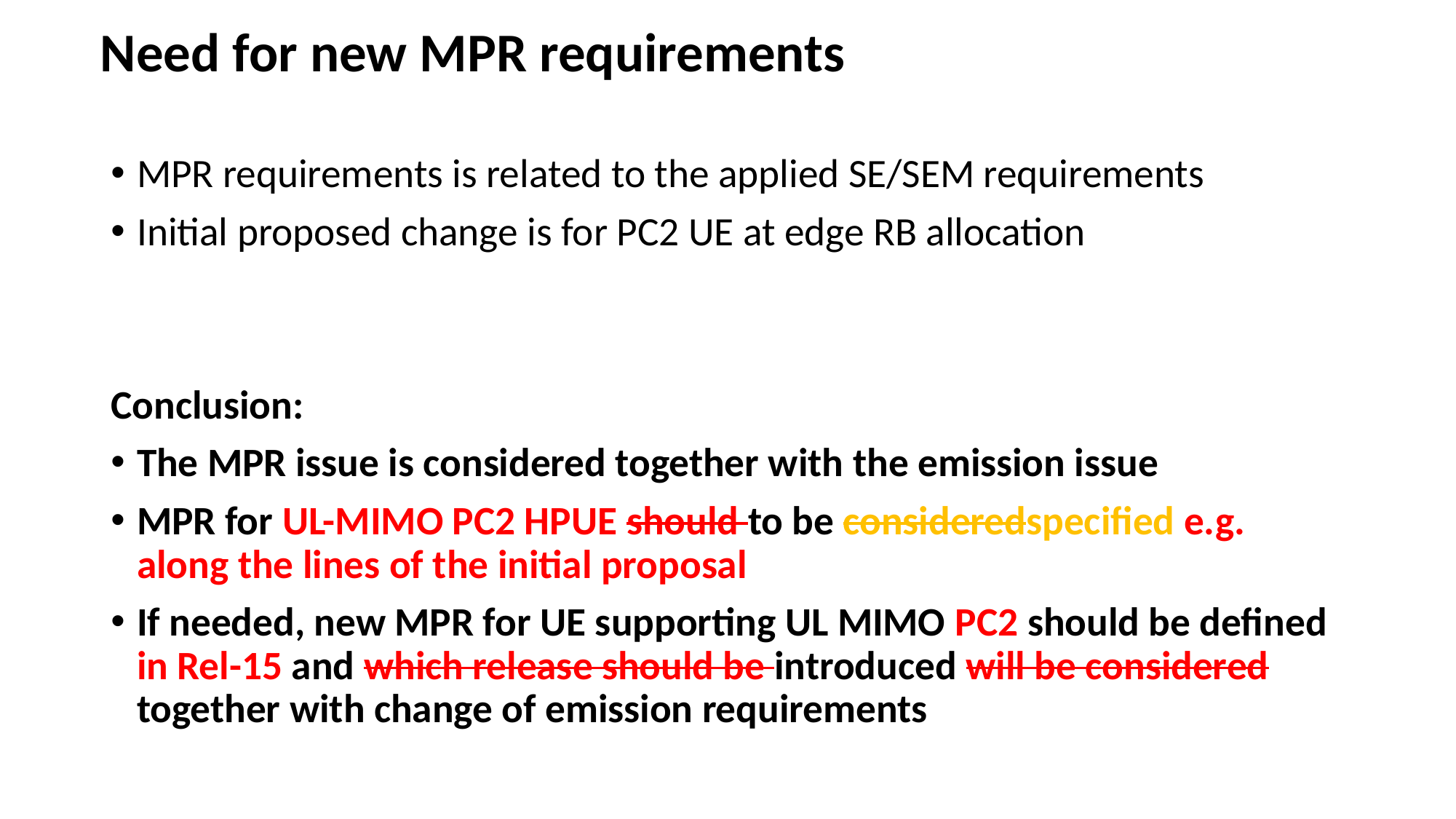

# Need for new MPR requirements
MPR requirements is related to the applied SE/SEM requirements
Initial proposed change is for PC2 UE at edge RB allocation

Conclusion:
The MPR issue is considered together with the emission issue
MPR for UL-MIMO PC2 HPUE should to be consideredspecified e.g. along the lines of the initial proposal
If needed, new MPR for UE supporting UL MIMO PC2 should be defined in Rel-15 and which release should be introduced will be considered together with change of emission requirements